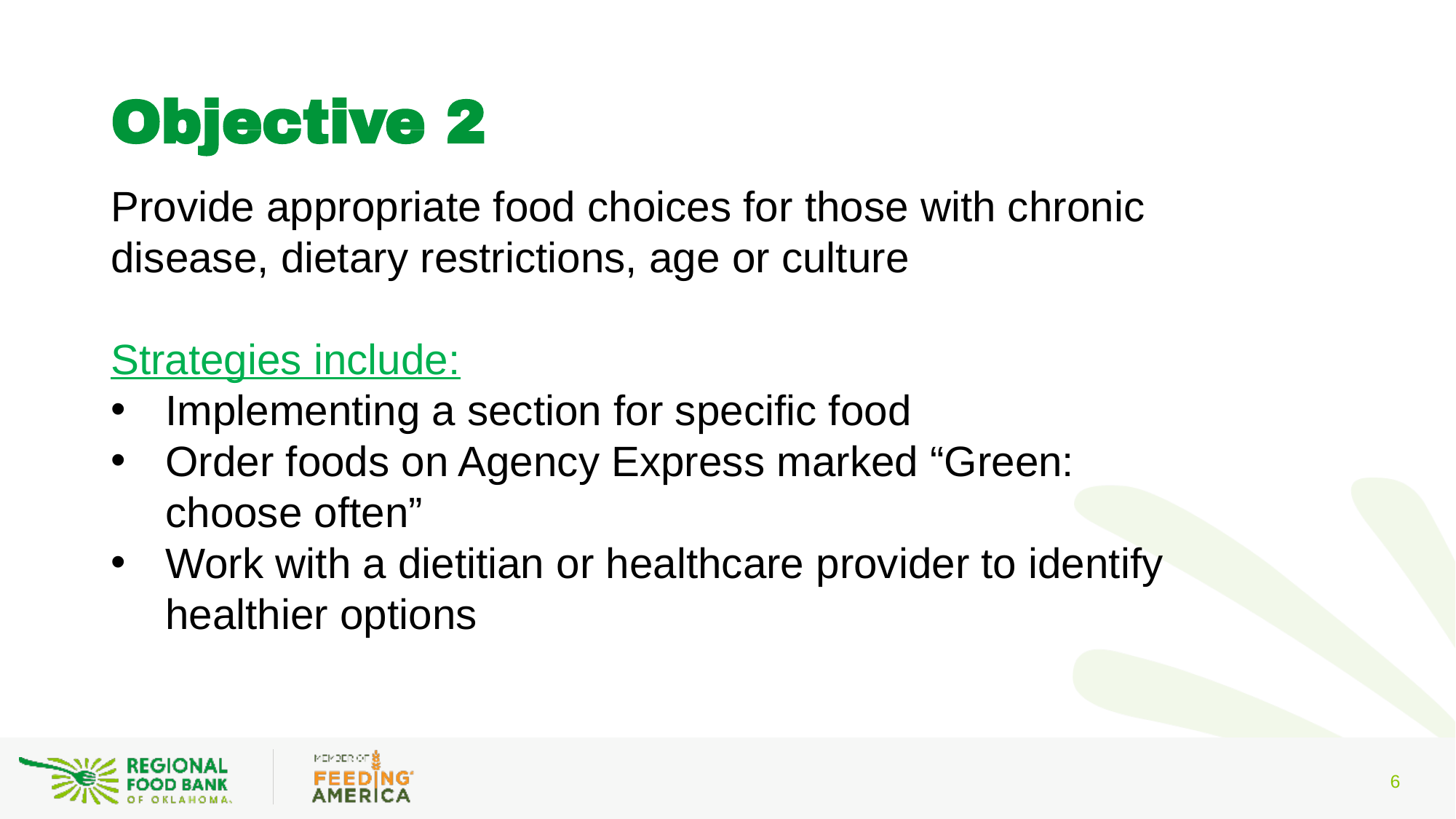

# Objective 2

Provide appropriate food choices for those with chronic disease, dietary restrictions, age or culture

Strategies include:
Implementing a section for specific food
Order foods on Agency Express marked “Green: choose often”
Work with a dietitian or healthcare provider to identify healthier options